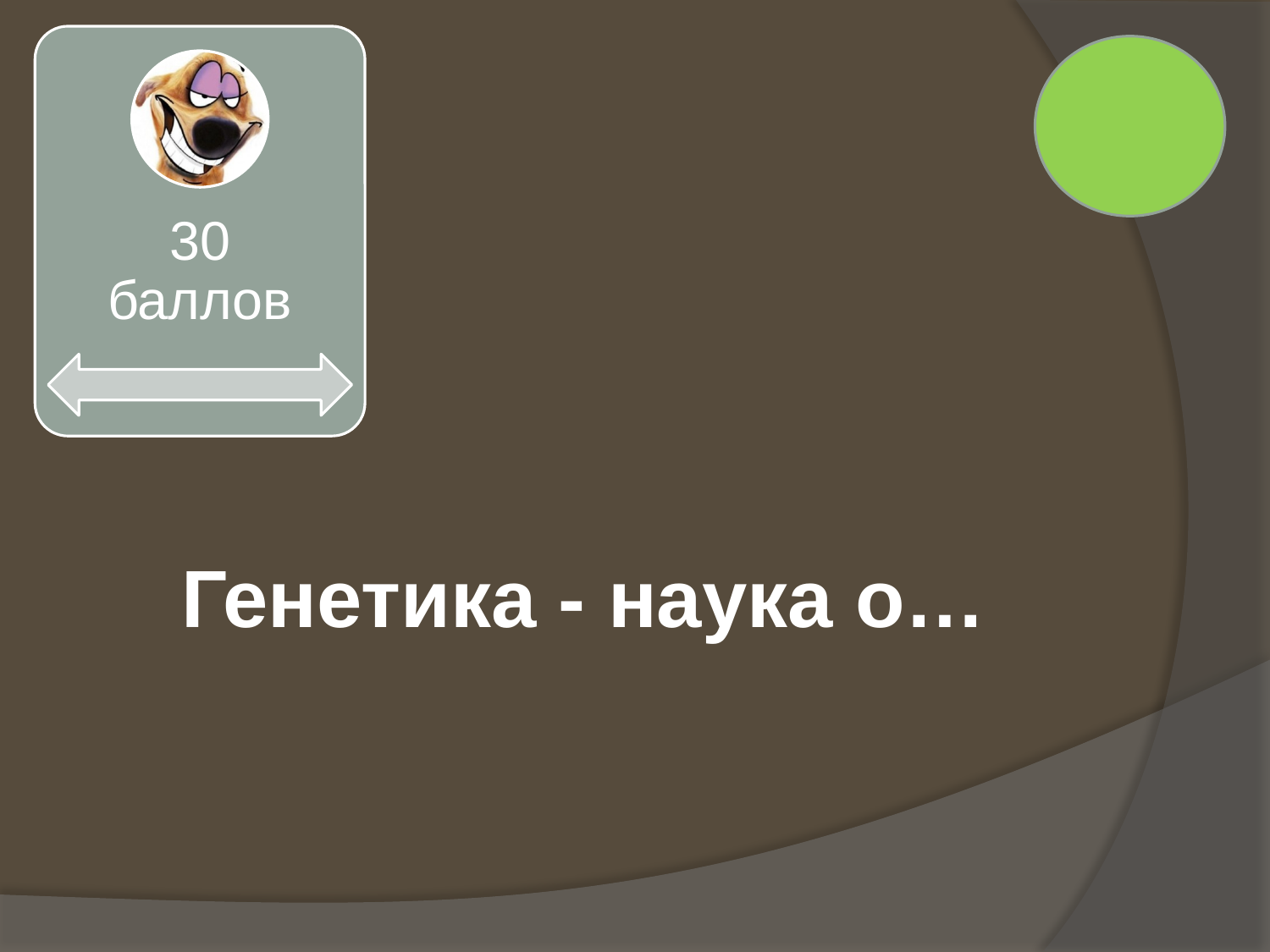

30 баллов

# Генетика - наука о…